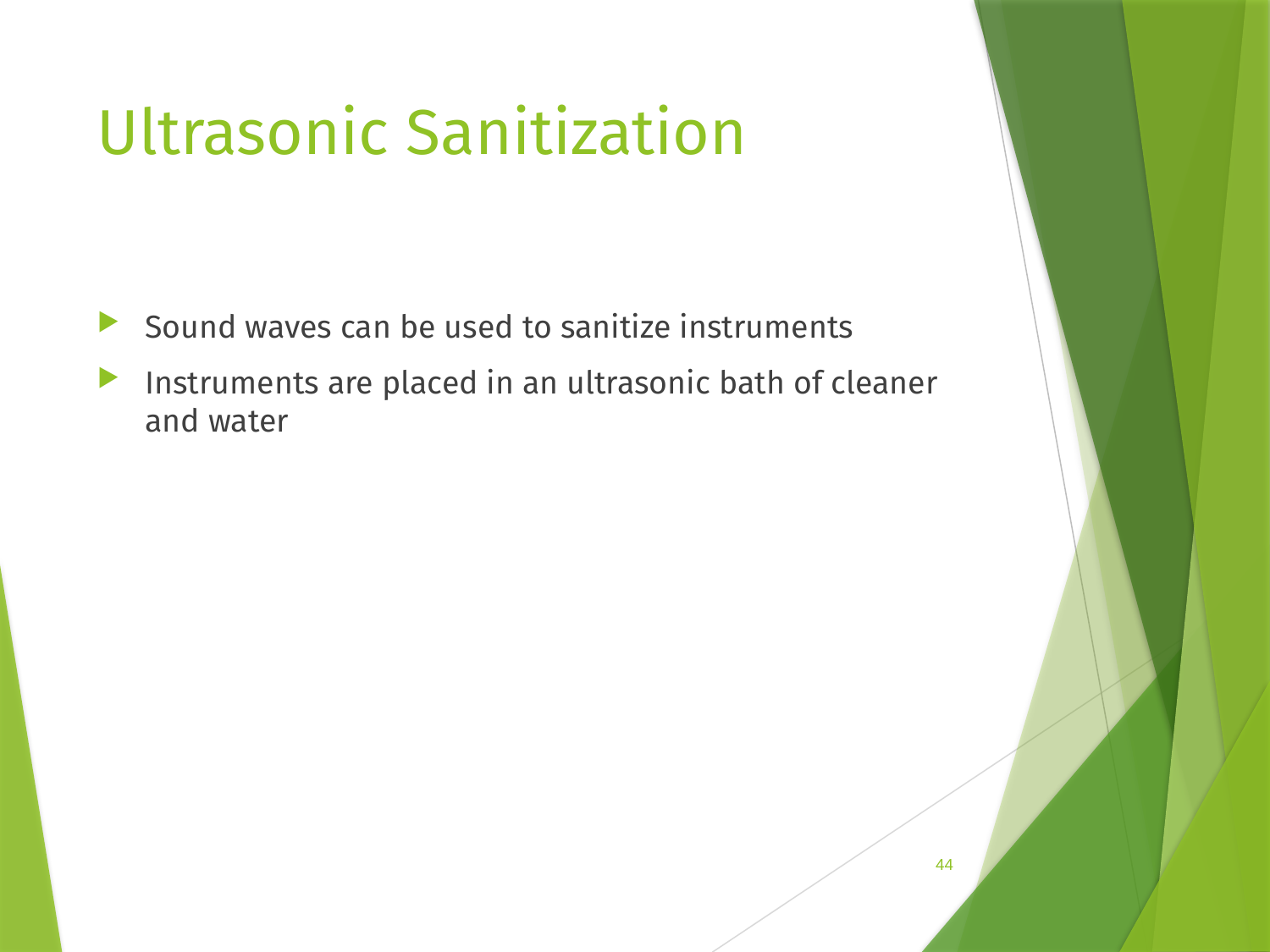

# Ultrasonic Sanitization
Sound waves can be used to sanitize instruments
Instruments are placed in an ultrasonic bath of cleaner and water

 44